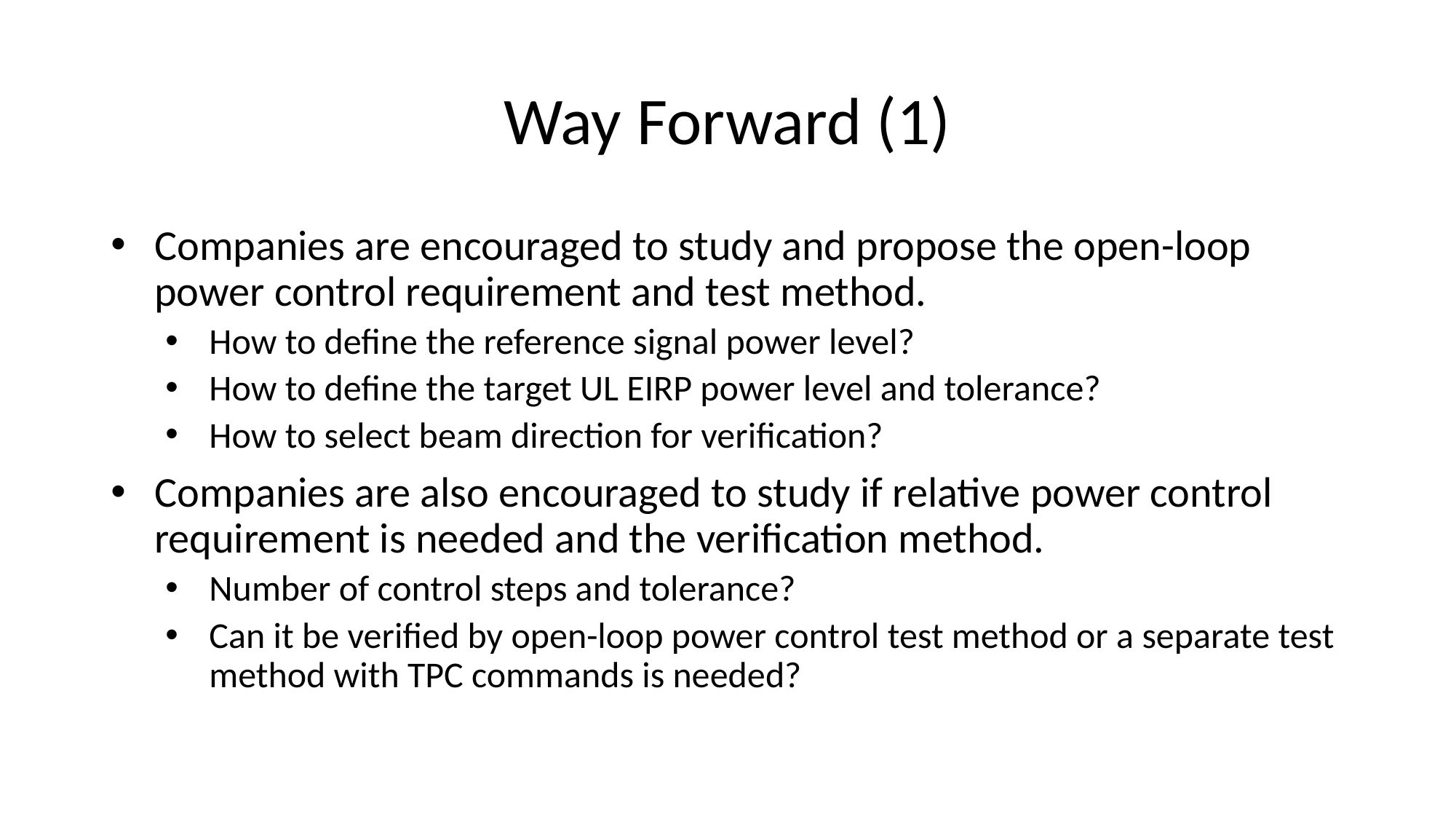

# Way Forward (1)
Companies are encouraged to study and propose the open-loop power control requirement and test method.
How to define the reference signal power level?
How to define the target UL EIRP power level and tolerance?
How to select beam direction for verification?
Companies are also encouraged to study if relative power control requirement is needed and the verification method.
Number of control steps and tolerance?
Can it be verified by open-loop power control test method or a separate test method with TPC commands is needed?